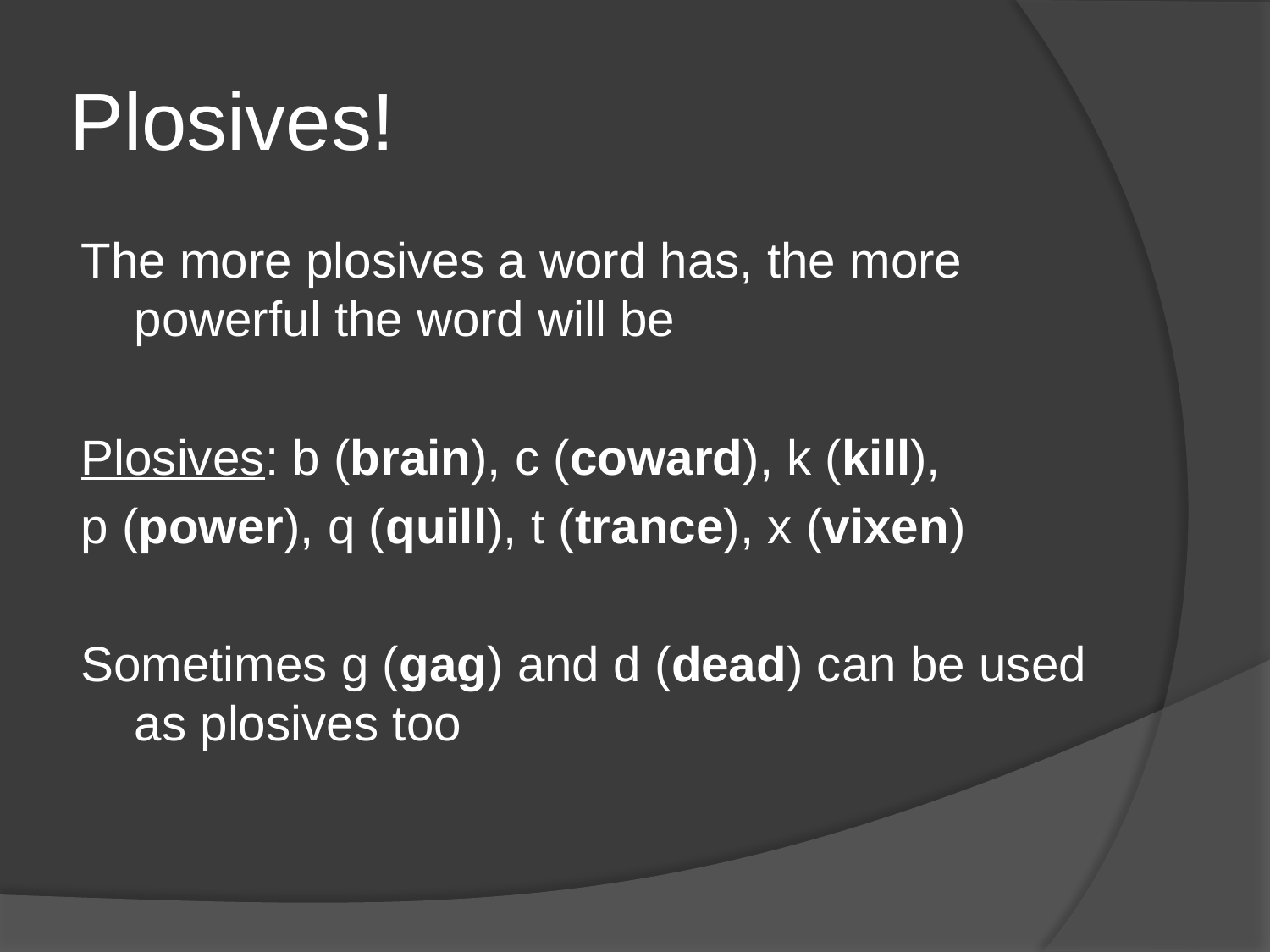

# Plosives!
The more plosives a word has, the more powerful the word will be

Plosives: b (brain), c (coward), k (kill),
p (power), q (quill), t (trance), x (vixen)

Sometimes g (gag) and d (dead) can be used as plosives too